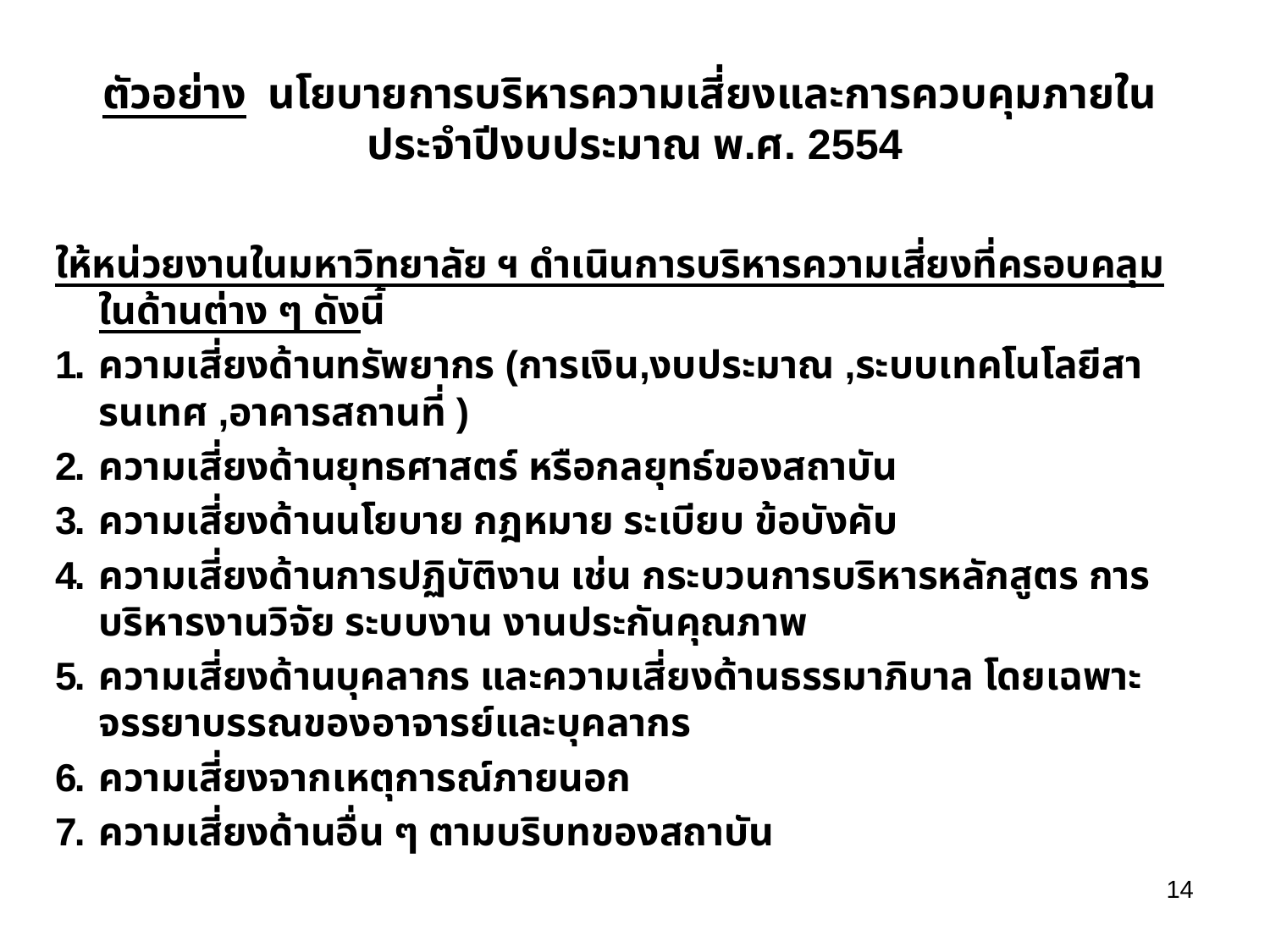

# ตัวอย่าง  นโยบายการบริหารความเสี่ยงและการควบคุมภายใน ประจำปีงบประมาณ พ.ศ. 2554
ให้หน่วยงานในมหาวิทยาลัย ฯ ดำเนินการบริหารความเสี่ยงที่ครอบคลุมในด้านต่าง ๆ ดังนี้
ความเสี่ยงด้านทรัพยากร (การเงิน,งบประมาณ ,ระบบเทคโนโลยีสารนเทศ ,อาคารสถานที่ )
ความเสี่ยงด้านยุทธศาสตร์ หรือกลยุทธ์ของสถาบัน
ความเสี่ยงด้านนโยบาย กฎหมาย ระเบียบ ข้อบังคับ
ความเสี่ยงด้านการปฏิบัติงาน เช่น กระบวนการบริหารหลักสูตร การบริหารงานวิจัย ระบบงาน งานประกันคุณภาพ
ความเสี่ยงด้านบุคลากร และความเสี่ยงด้านธรรมาภิบาล โดยเฉพาะจรรยาบรรณของอาจารย์และบุคลากร
ความเสี่ยงจากเหตุการณ์ภายนอก
ความเสี่ยงด้านอื่น ๆ ตามบริบทของสถาบัน
14